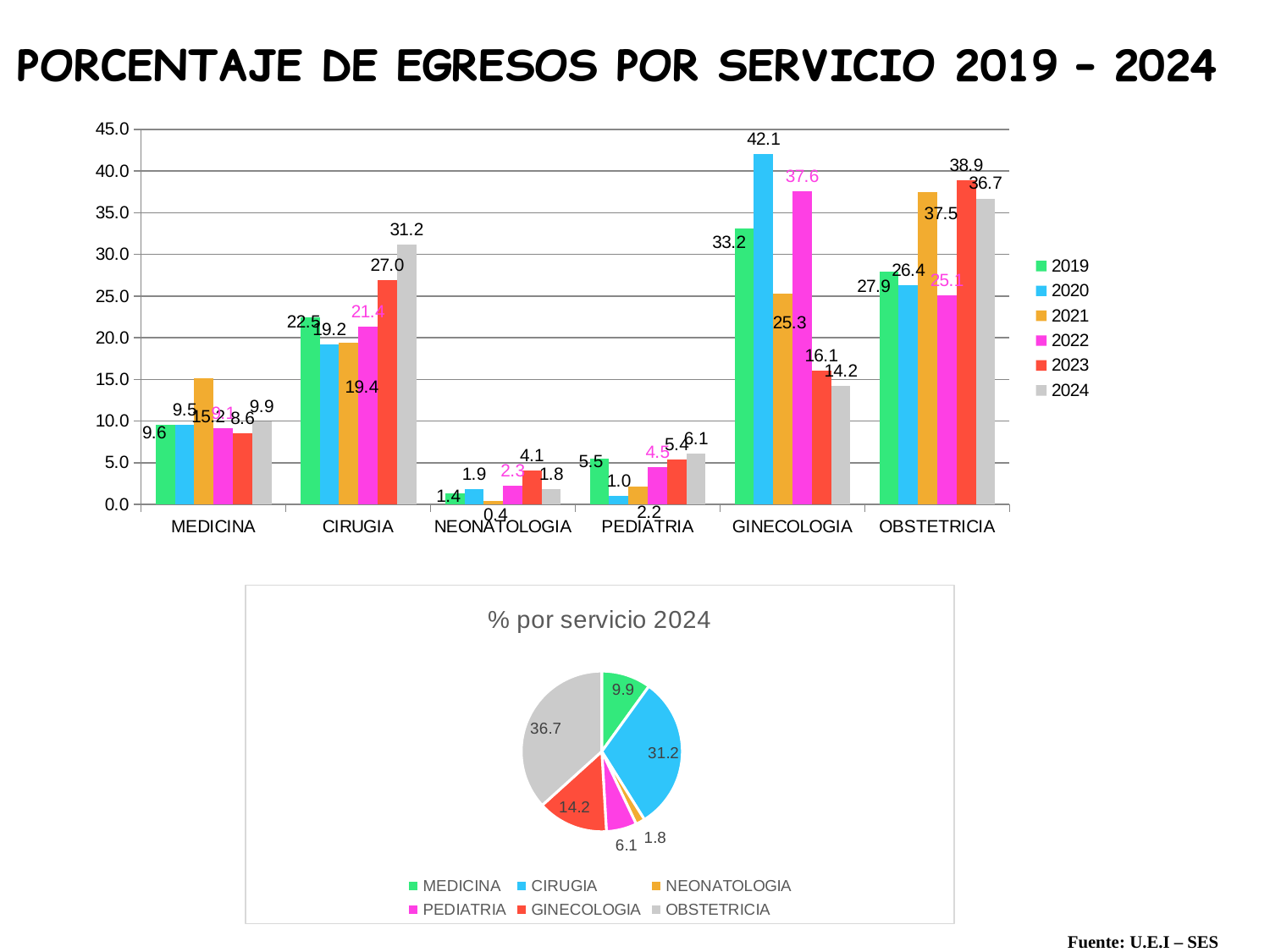

PORCENTAJE DE EGRESOS POR SERVICIO 2019 – 2024

### Chart

| Category | 2019 | 2020 | 2021 | 2022 | 2023 | 2024 |
|---|---|---|---|---|---|---|
| MEDICINA | 9.569377990430622 | 9.532710280373832 | 15.155910079767947 | 9.1324200913242 | 8.574953732264035 | 9.943181818181818 |
| CIRUGIA | 22.48803827751196 | 19.158878504672895 | 19.434372733865118 | 21.385083713850836 | 26.958667489204196 | 31.17897727272727 |
| NEONATOLOGIA | 1.367053998632946 | 1.8691588785046727 | 0.43509789702683105 | 2.28310502283105 | 4.0715607649599015 | 1.8465909090909092 |
| PEDIATRIA | 5.536568694463432 | 1.0280373831775702 | 2.1754894851341553 | 4.4901065449010655 | 5.367057371992598 | 6.107954545454546 |
| GINECOLOGIA | 33.15105946684894 | 42.05607476635514 | 25.308194343727337 | 37.595129375951295 | 16.10117211597779 | 14.204545454545455 |
| OBSTETRICIA | 27.8879015721121 | 26.355140186915886 | 37.49093546047861 | 25.11415525114155 | 38.92658852560148 | 36.71875 |

### Chart: % por servicio 2024

| Category | 2024 |
|---|---|
| MEDICINA | 9.943181818181818 |
| CIRUGIA | 31.17897727272727 |
| NEONATOLOGIA | 1.8465909090909092 |
| PEDIATRIA | 6.107954545454546 |
| GINECOLOGIA | 14.204545454545455 |
| OBSTETRICIA | 36.71875 |
Fuente: U.E.I – SES